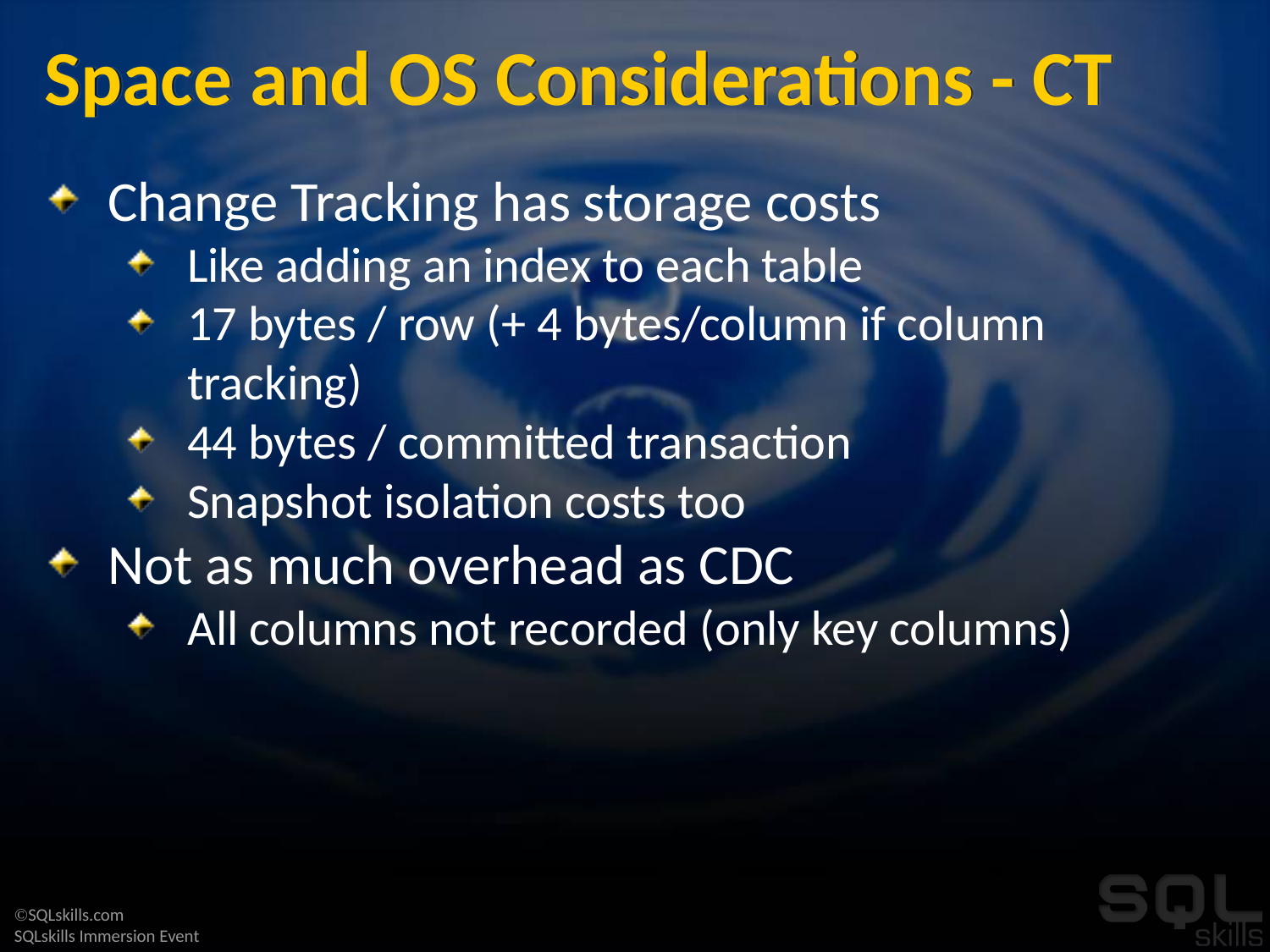

# Space and OS Considerations - CT
Change Tracking has storage costs
Like adding an index to each table
17 bytes / row (+ 4 bytes/column if column tracking)
44 bytes / committed transaction
Snapshot isolation costs too
Not as much overhead as CDC
All columns not recorded (only key columns)